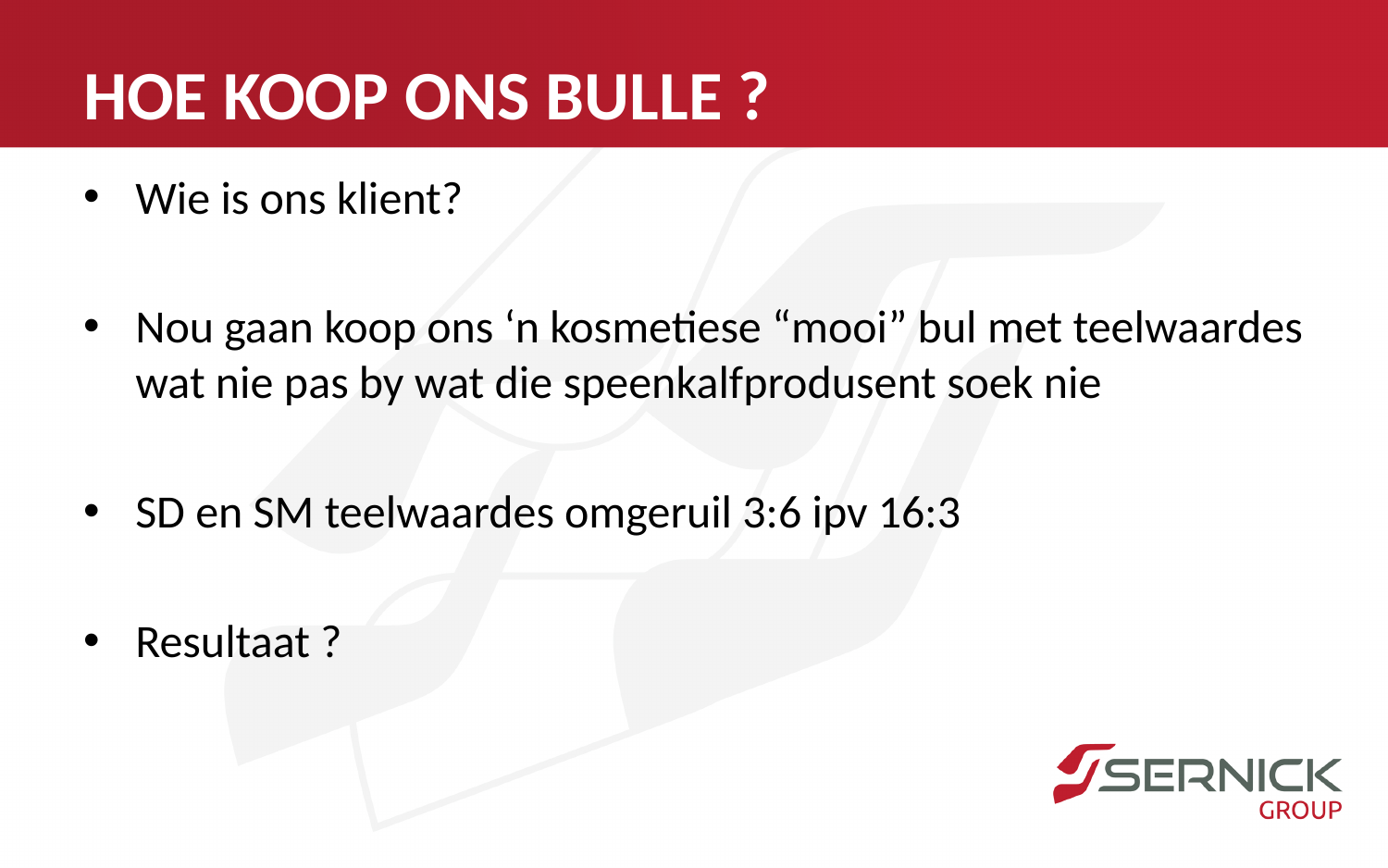

# HOE KOOP ONS BULLE ?
Wie is ons klient?

Nou gaan koop ons ‘n kosmetiese “mooi” bul met teelwaardes wat nie pas by wat die speenkalfprodusent soek nie

SD en SM teelwaardes omgeruil 3:6 ipv 16:3

Resultaat ?